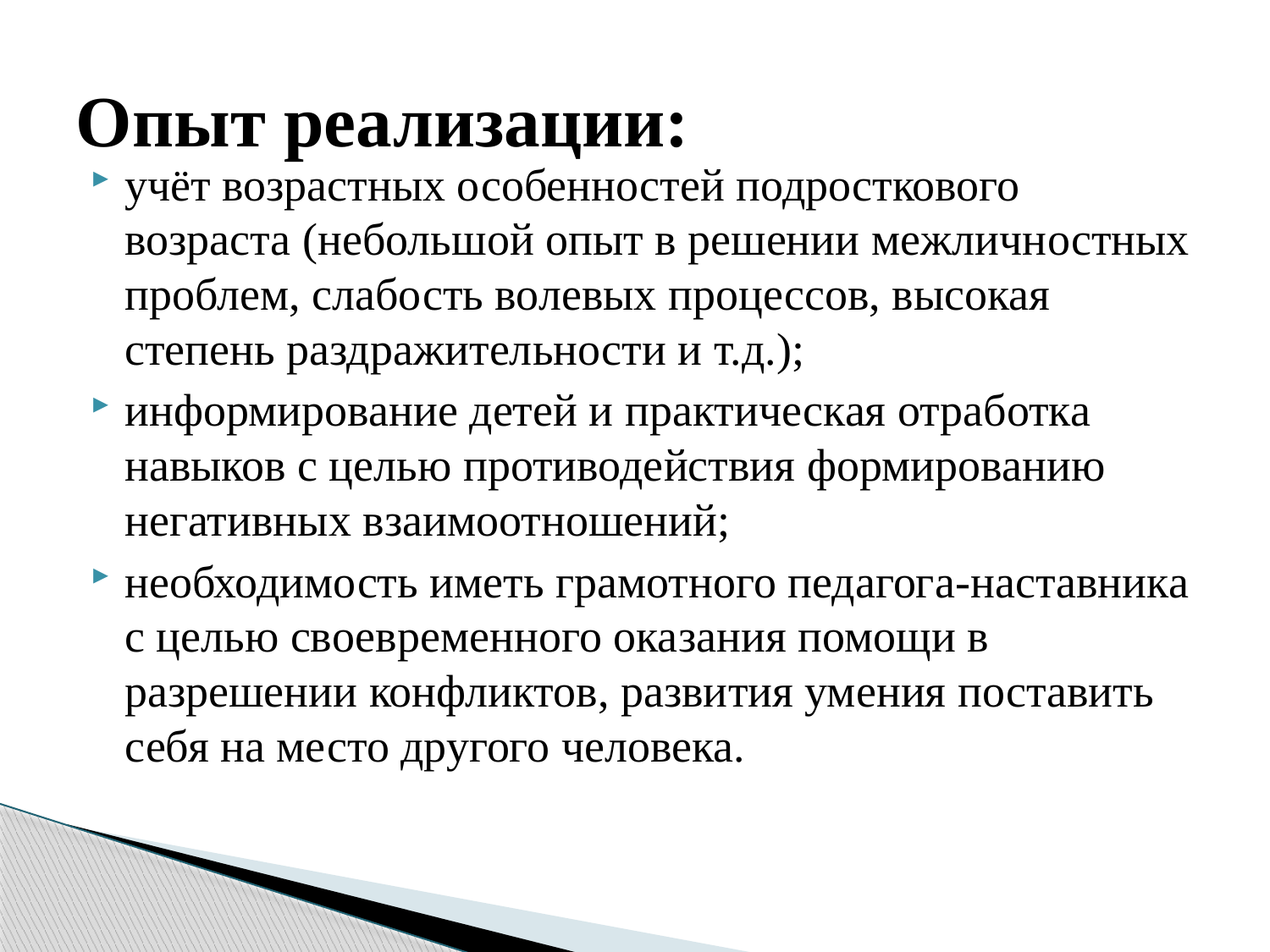

# Опыт реализации:
учёт возрастных особенностей подросткового возраста (небольшой опыт в решении межличностных проблем, слабость волевых процессов, высокая степень раздражительности и т.д.);
информирование детей и практическая отработка навыков с целью противодействия формированию негативных взаимоотношений;
необходимость иметь грамотного педагога-наставника с целью своевременного оказания помощи в разрешении конфликтов, развития умения поставить себя на место другого человека.